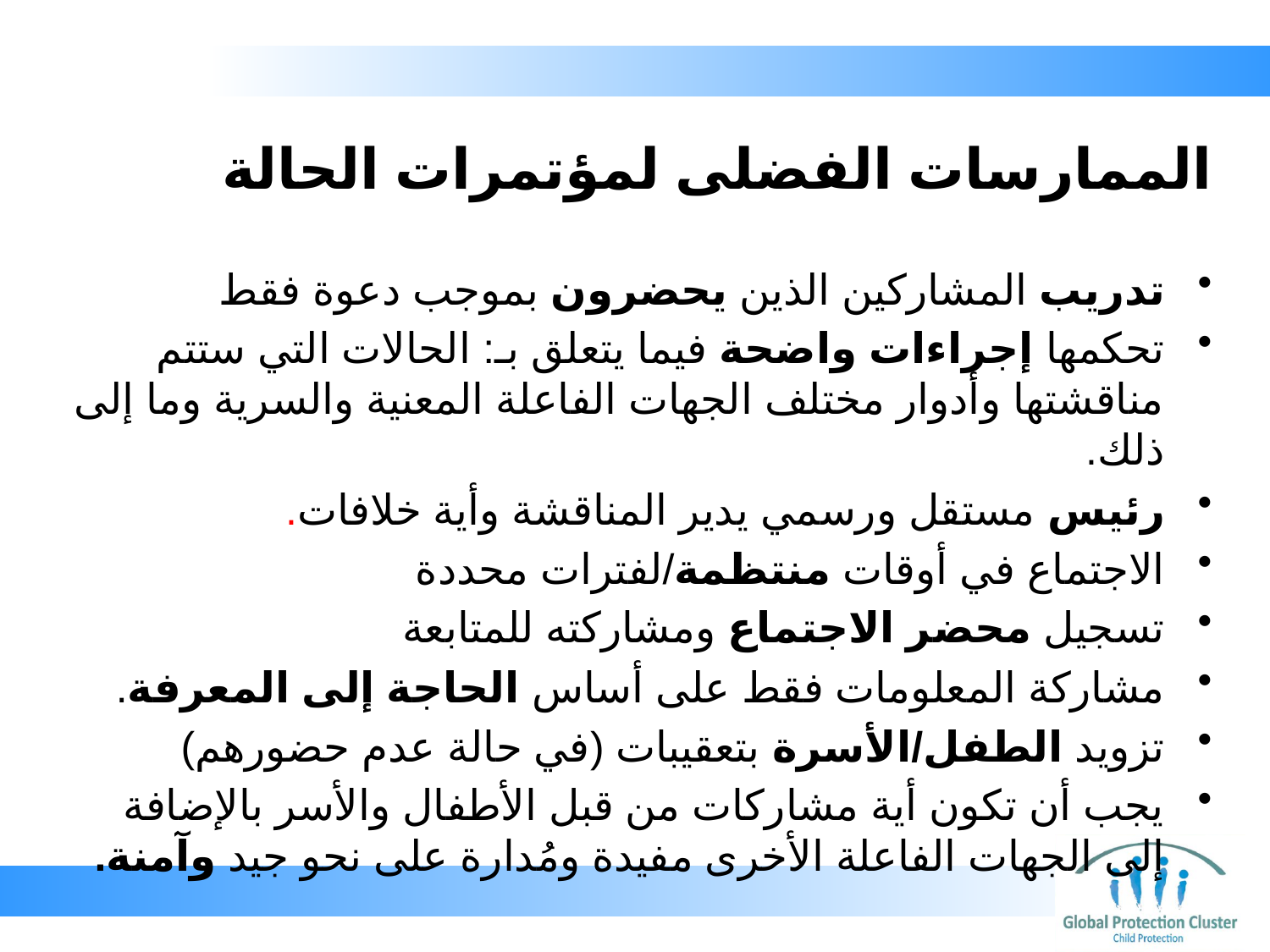

# الممارسات الفضلى لمؤتمرات الحالة
تدريب المشاركين الذين يحضرون بموجب دعوة فقط
تحكمها إجراءات واضحة فيما يتعلق بـ: الحالات التي ستتم مناقشتها وأدوار مختلف الجهات الفاعلة المعنية والسرية وما إلى ذلك.
رئيس مستقل ورسمي يدير المناقشة وأية خلافات.
الاجتماع في أوقات منتظمة/لفترات محددة
تسجيل محضر الاجتماع ومشاركته للمتابعة
مشاركة المعلومات فقط على أساس الحاجة إلى المعرفة.
تزويد الطفل/الأسرة بتعقيبات (في حالة عدم حضورهم)
يجب أن تكون أية مشاركات من قبل الأطفال والأسر بالإضافة إلى الجهات الفاعلة الأخرى مفيدة ومُدارة على نحو جيد وآمنة.